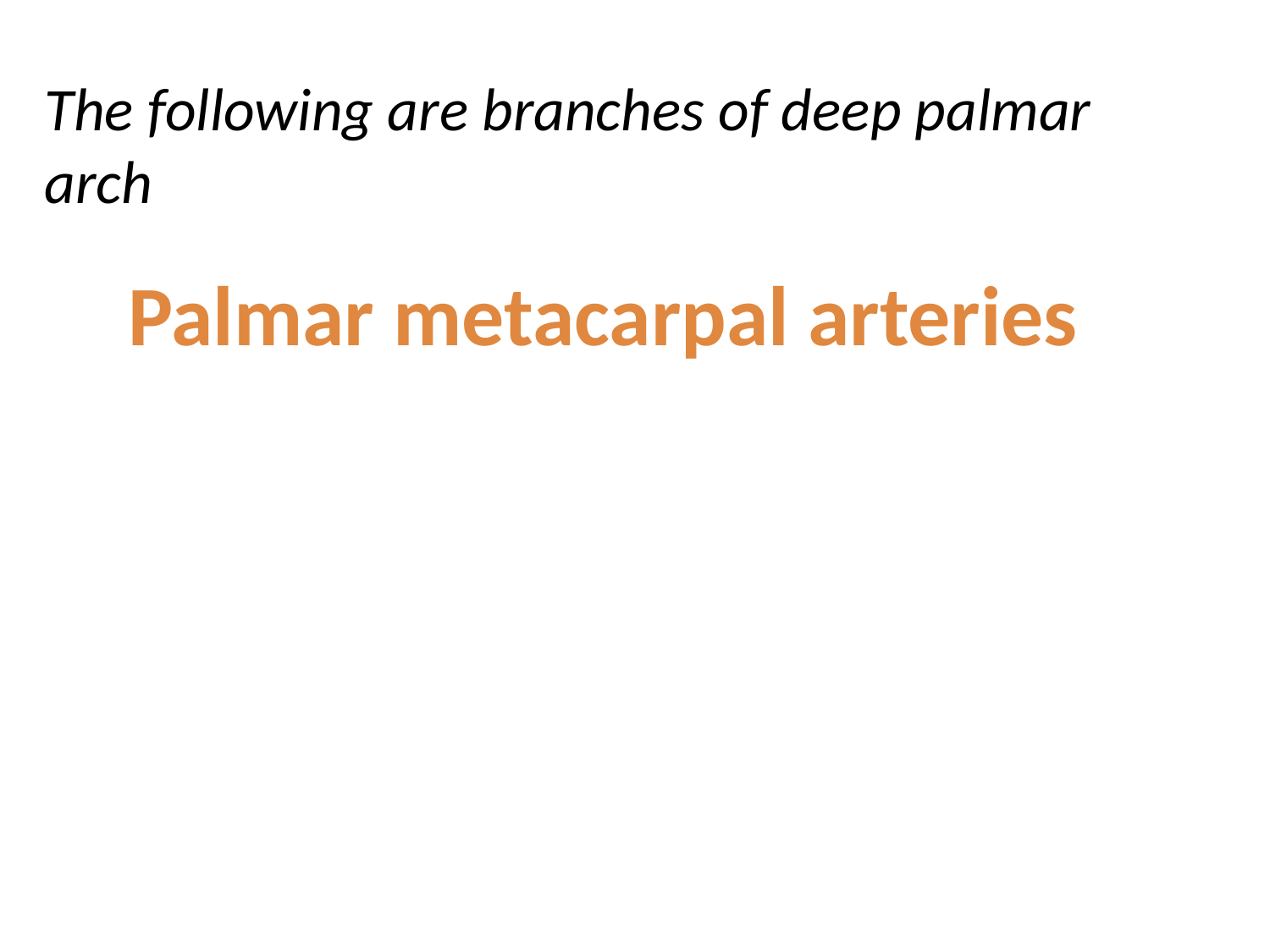

# The following are branches of deep palmar arch
Palmar metacarpal arteries